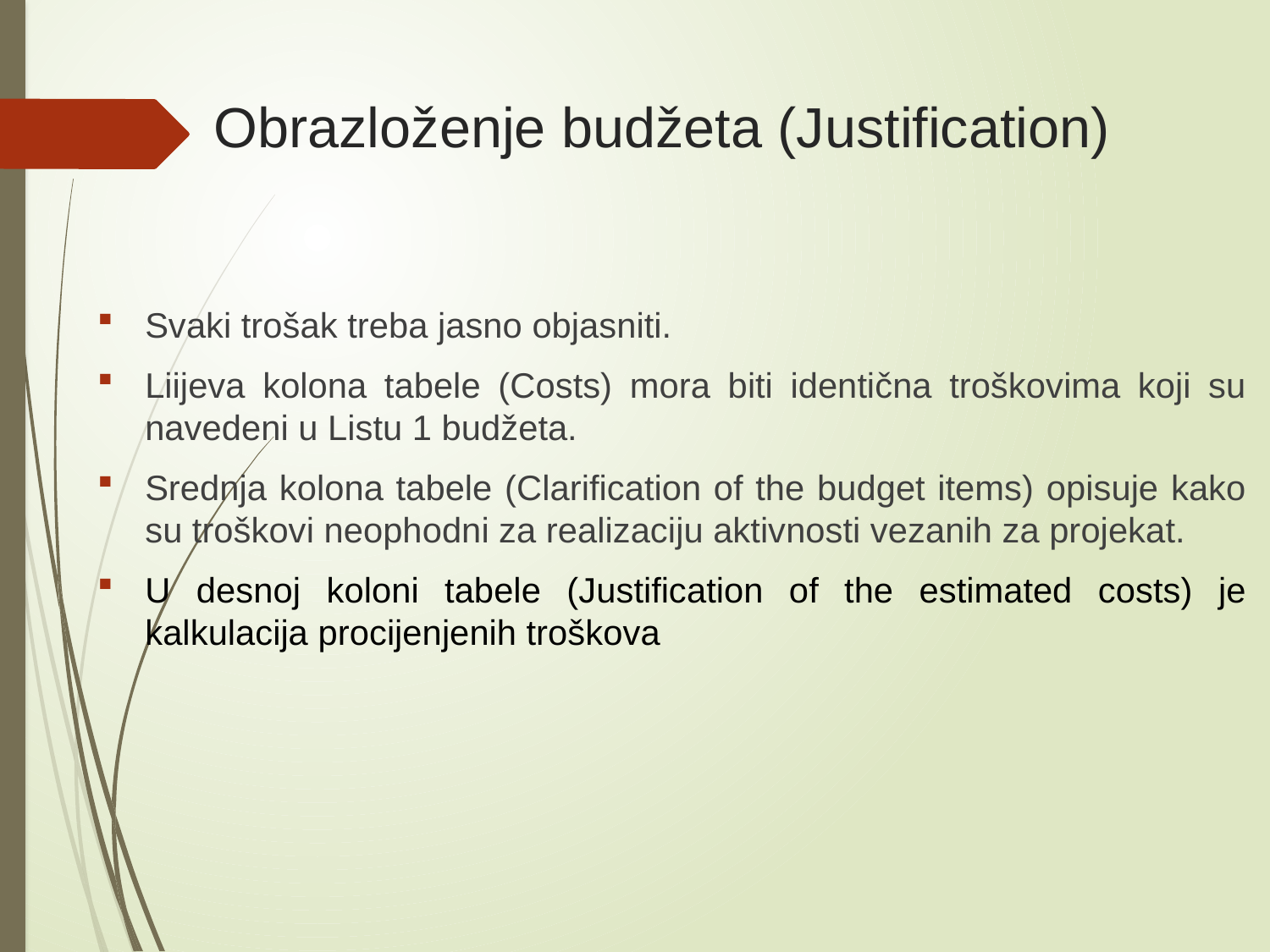

# Obrazloženje budžeta (Justification)
Svaki trošak treba jasno objasniti.
Liijeva kolona tabele (Costs) mora biti identična troškovima koji su navedeni u Listu 1 budžeta.
Srednja kolona tabele (Clarification of the budget items) opisuje kako su troškovi neophodni za realizaciju aktivnosti vezanih za projekat.
U desnoj koloni tabele (Justification of the estimated costs) je kalkulacija procijenjenih troškova